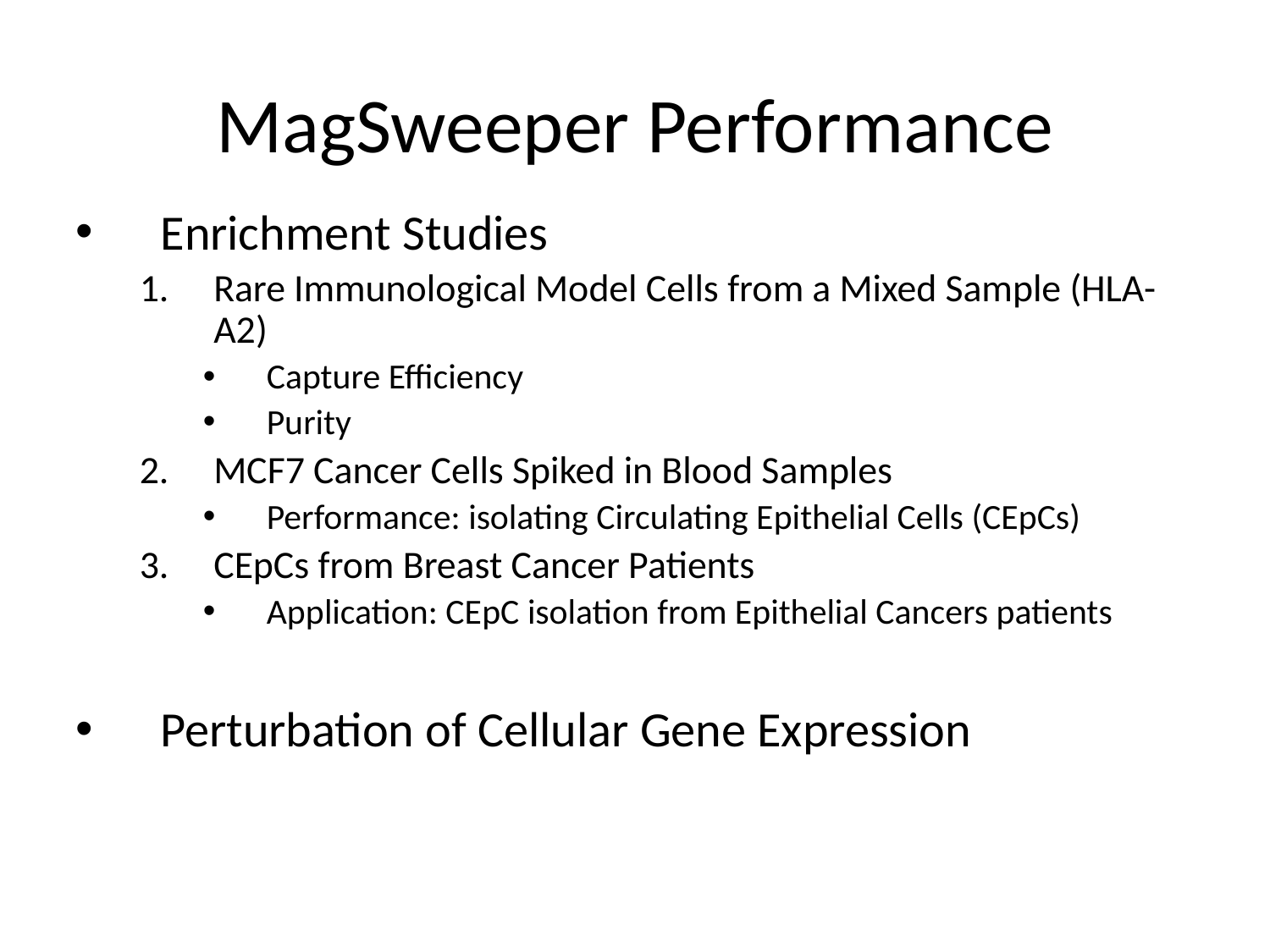

MagSweeper Performance
Enrichment Studies
Rare Immunological Model Cells from a Mixed Sample (HLA-A2)
Capture Efficiency
Purity
MCF7 Cancer Cells Spiked in Blood Samples
Performance: isolating Circulating Epithelial Cells (CEpCs)
CEpCs from Breast Cancer Patients
Application: CEpC isolation from Epithelial Cancers patients

Perturbation of Cellular Gene Expression